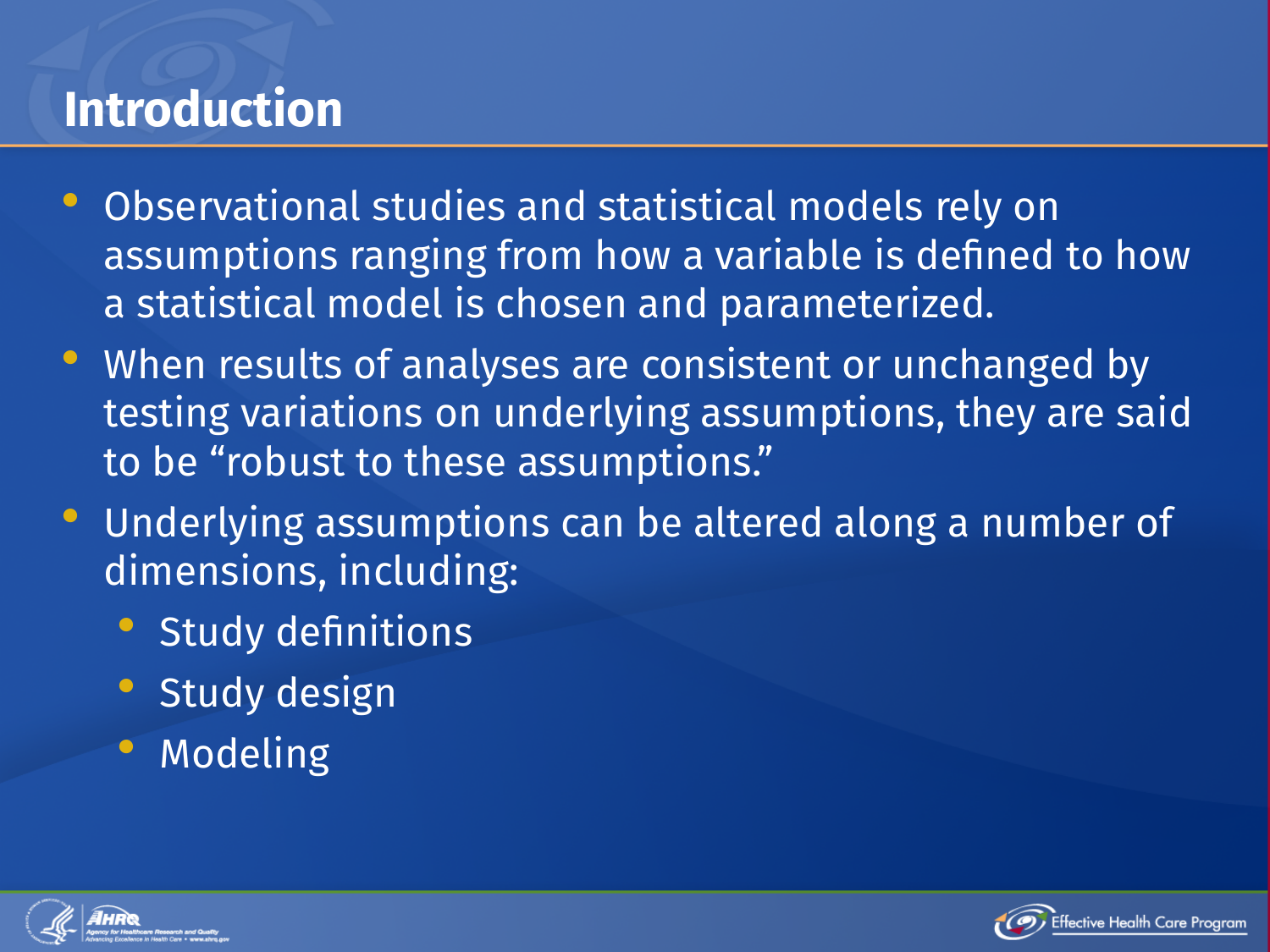

# Introduction
Observational studies and statistical models rely on assumptions ranging from how a variable is defined to how a statistical model is chosen and parameterized.
When results of analyses are consistent or unchanged by testing variations on underlying assumptions, they are said to be “robust to these assumptions.”
Underlying assumptions can be altered along a number of dimensions, including:
Study definitions
Study design
Modeling